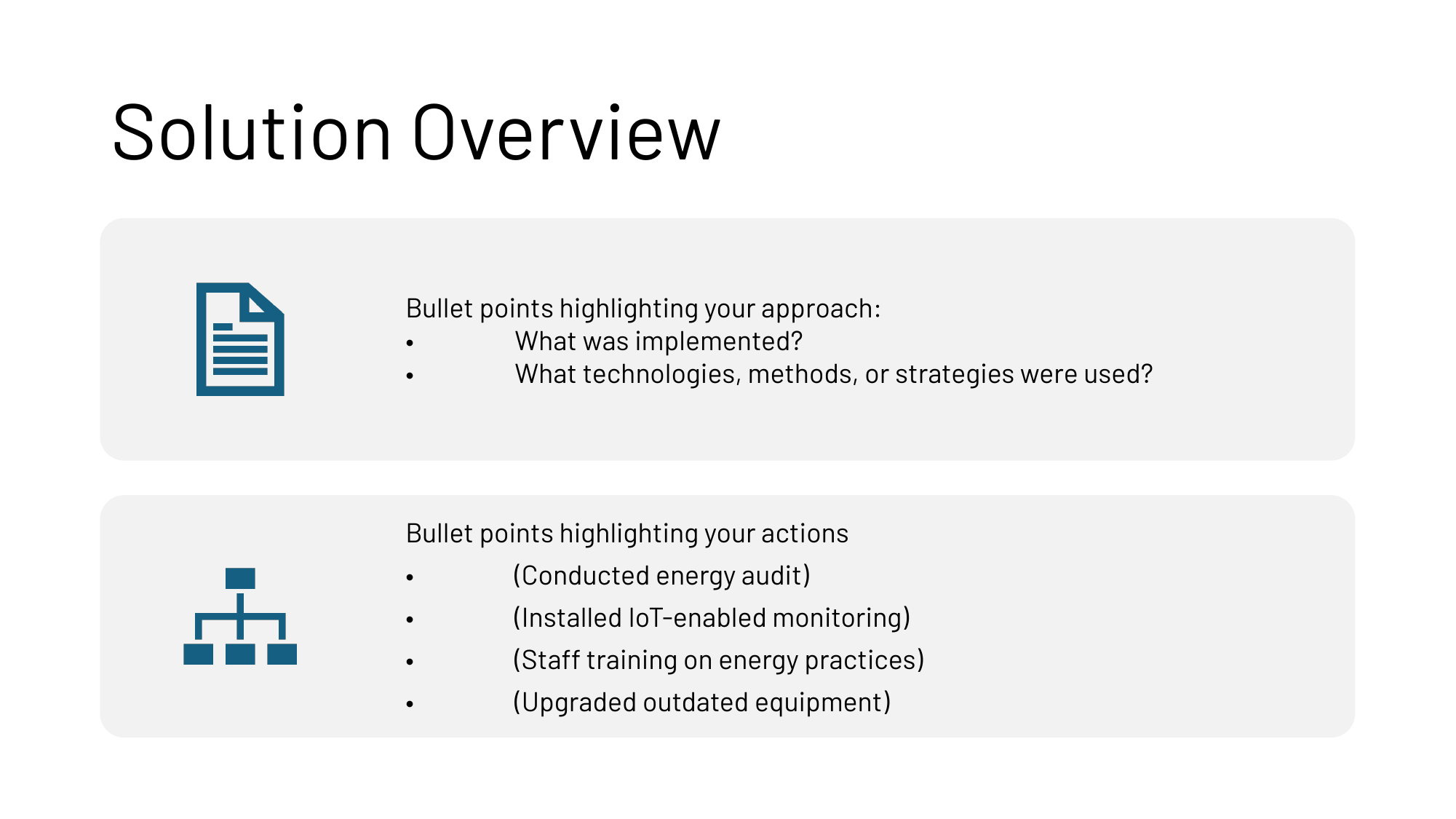

# Solution Overview
Bullet points highlighting your approach:
•	What was implemented?
•	What technologies, methods, or strategies were used?
Bullet points highlighting your actions
•	(Conducted energy audit)
•	(Installed IoT-enabled monitoring)
•	(Staff training on energy practices)
•	(Upgraded outdated equipment)